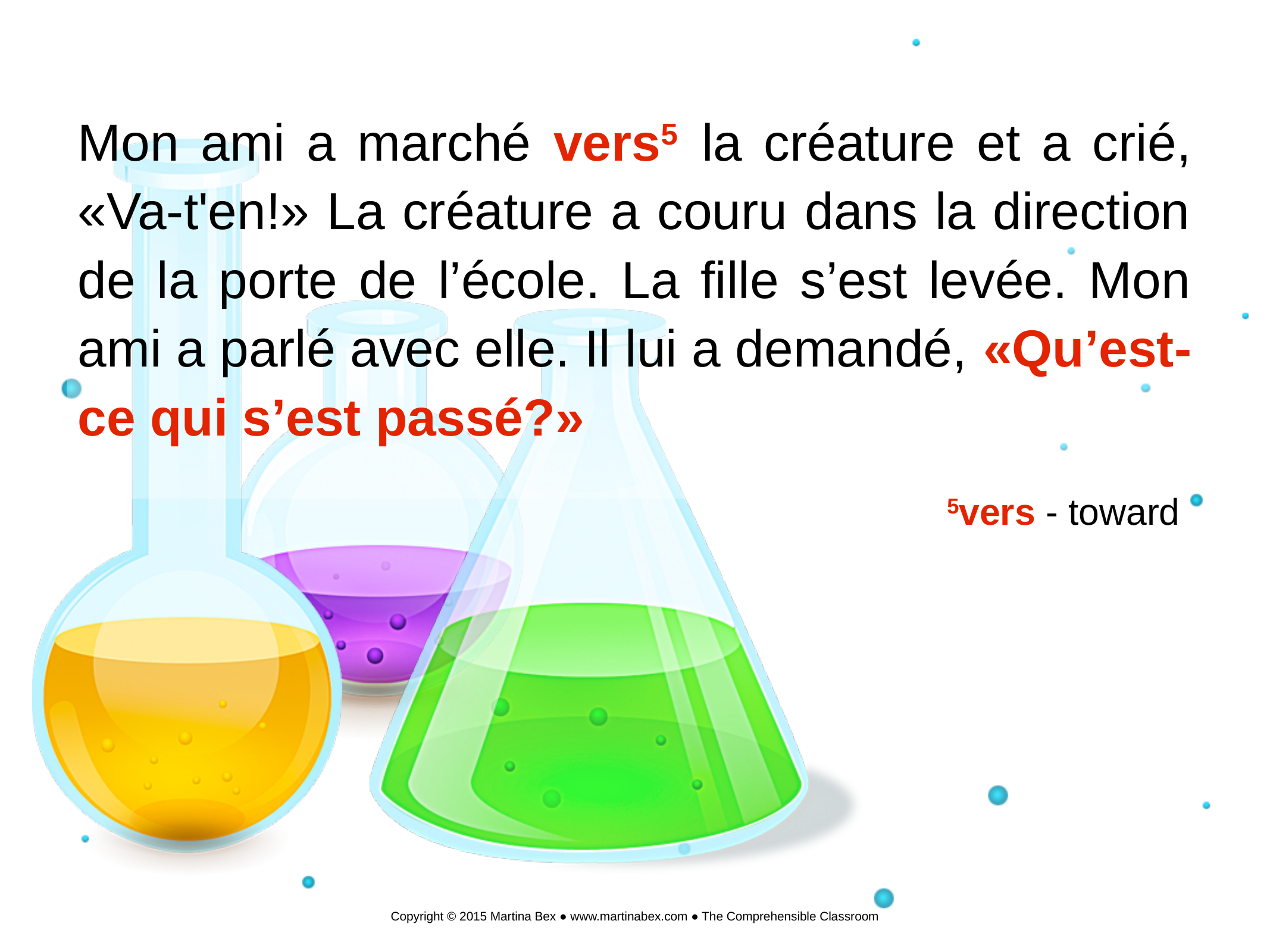

Mon ami a marché vers5  la créature et a crié, «Va-t'en!» La créature a couru dans la direction de la porte de l’école. La fille s’est levée. Mon ami a parlé avec elle. Il lui a demandé, «Qu’est-ce qui s’est passé?»
5vers - toward
Copyright © 2015 Martina Bex ● www.martinabex.com ● The Comprehensible Classroom